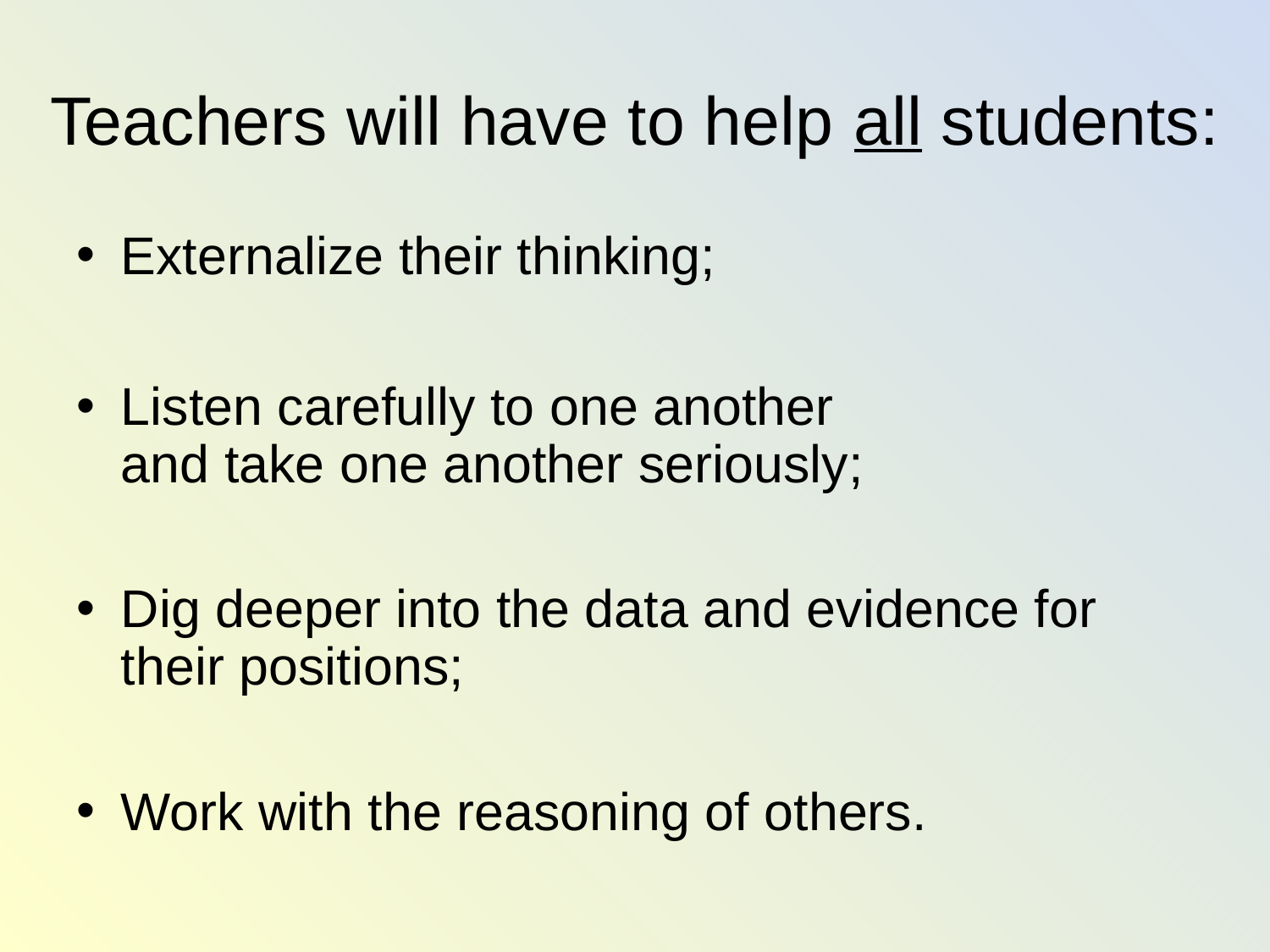

# Teachers will have to help all students:
Externalize their thinking;
Listen carefully to one another
and take one another seriously;
Dig deeper into the data and evidence for their positions;
Work with the reasoning of others.